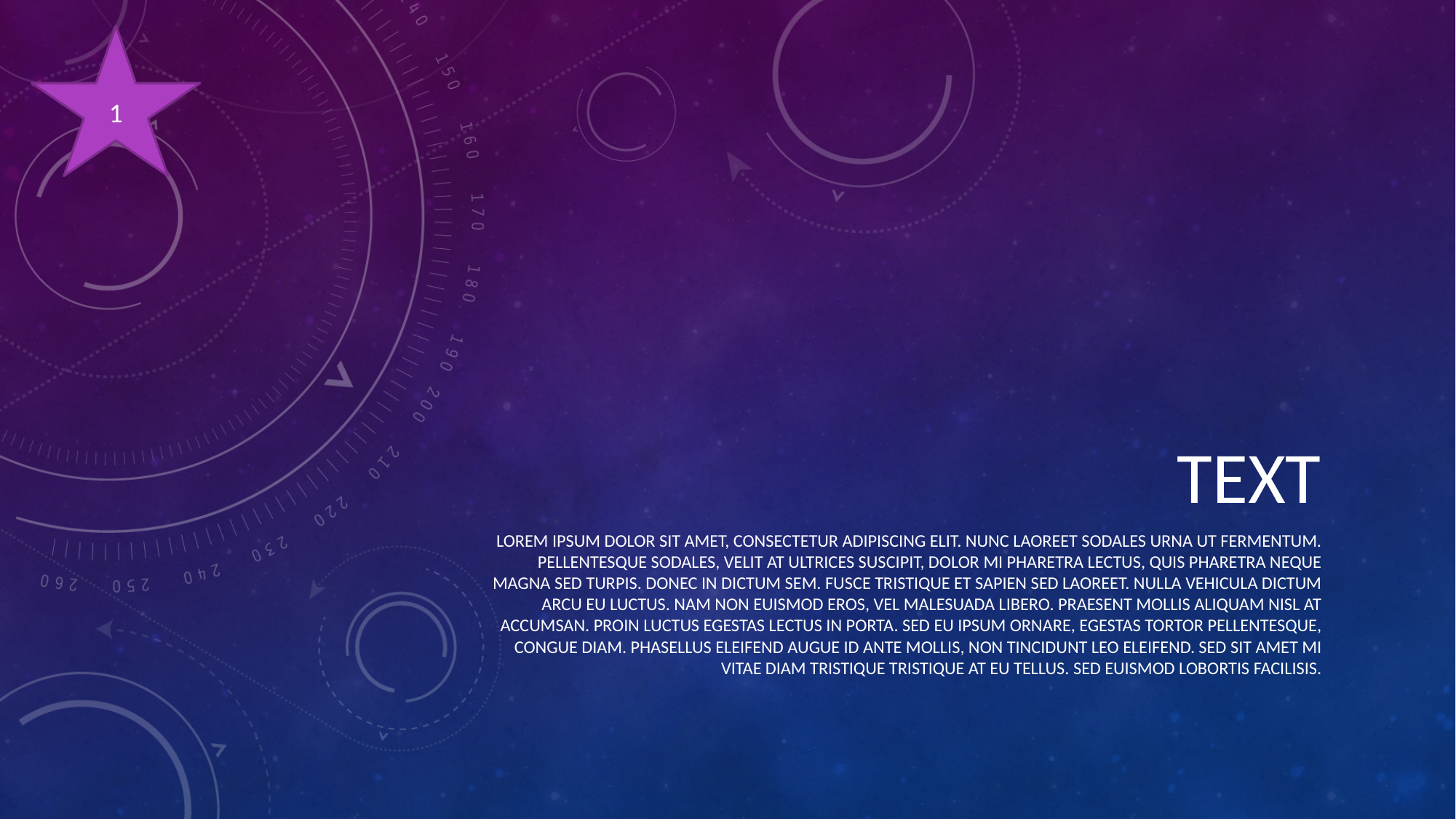

1
# Text
Lorem ipsum dolor sit amet, consectetur adipiscing elit. Nunc laoreet sodales urna ut fermentum. Pellentesque sodales, velit at ultrices suscipit, dolor mi pharetra lectus, quis pharetra neque magna sed turpis. Donec in dictum sem. Fusce tristique et sapien sed laoreet. Nulla vehicula dictum arcu eu luctus. Nam non euismod eros, vel malesuada libero. Praesent mollis aliquam nisl at accumsan. Proin luctus egestas lectus in porta. Sed eu ipsum ornare, egestas tortor pellentesque, congue diam. Phasellus eleifend augue id ante mollis, non tincidunt leo eleifend. Sed sit amet mi vitae diam tristique tristique at eu tellus. Sed euismod lobortis facilisis.